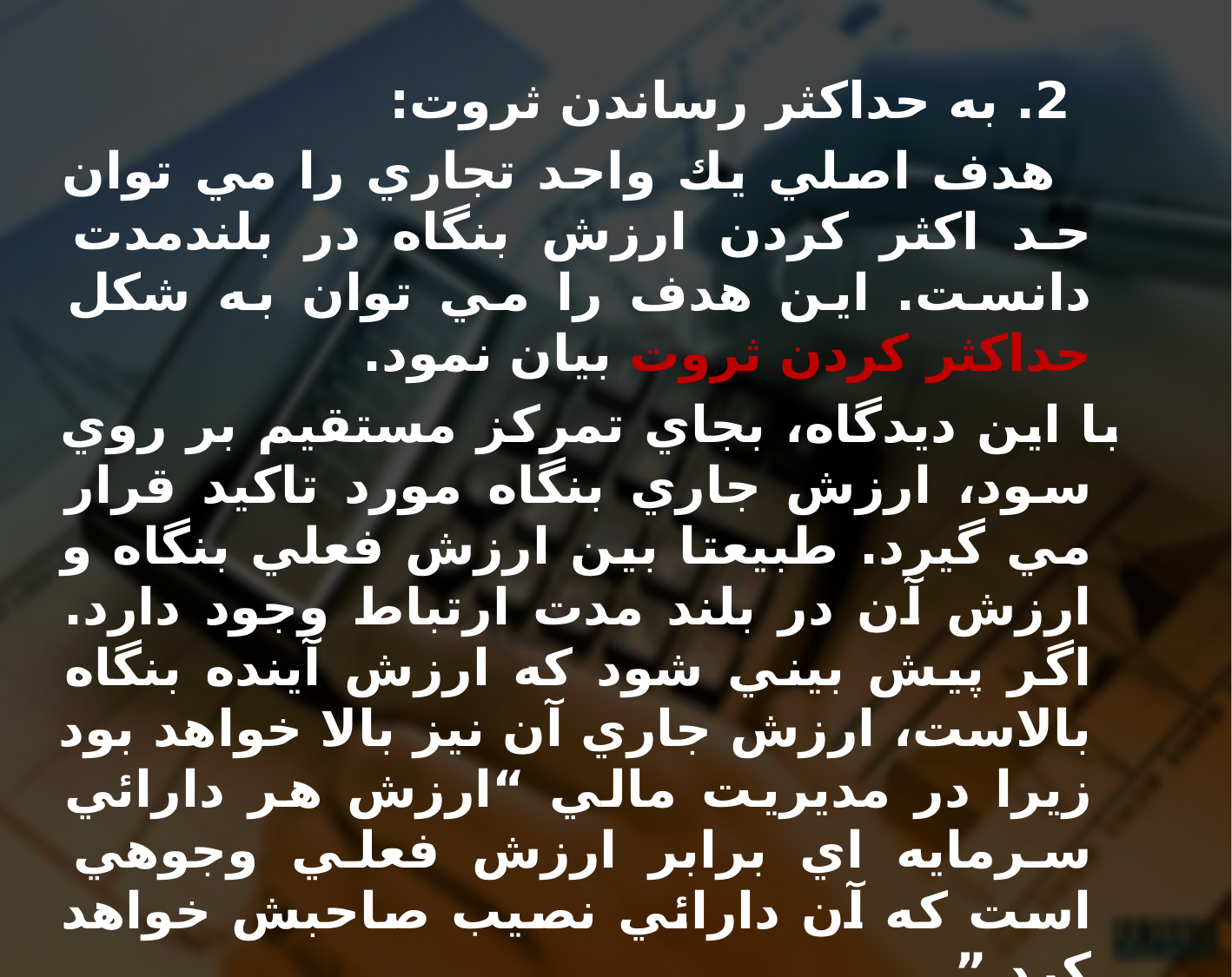

2. به حداکثر رساندن ثروت:
    هدف اصلي يك واحد تجاري را مي توان حد اكثر كردن ارزش بنگاه در بلندمدت دانست. اين هدف را مي توان به شکل حداکثر کردن ثروت بيان نمود.
 با اين ديدگاه، بجاي تمرکز مستقيم بر روي سود، ارزش جاري بنگاه مورد تاکيد قرار مي گيرد. طبيعتا بين ارزش فعلي بنگاه و ارزش آن در بلند مدت ارتباط وجود دارد. اگر پيش بيني شود که ارزش آينده بنگاه بالاست، ارزش جاري آن نيز بالا خواهد بود زيرا در مديريت مالي “ارزش هر دارائي سرمايه اي برابر ارزش فعلي وجوهي است كه آن دارائي نصيب صاحبش خواهد كرد ”.
بازده مور انتظار / درآمد خالص سالیانه  = ارزش فعلی
تعداد سهام / ارزش فعلی = ارزش بازار هر سهم